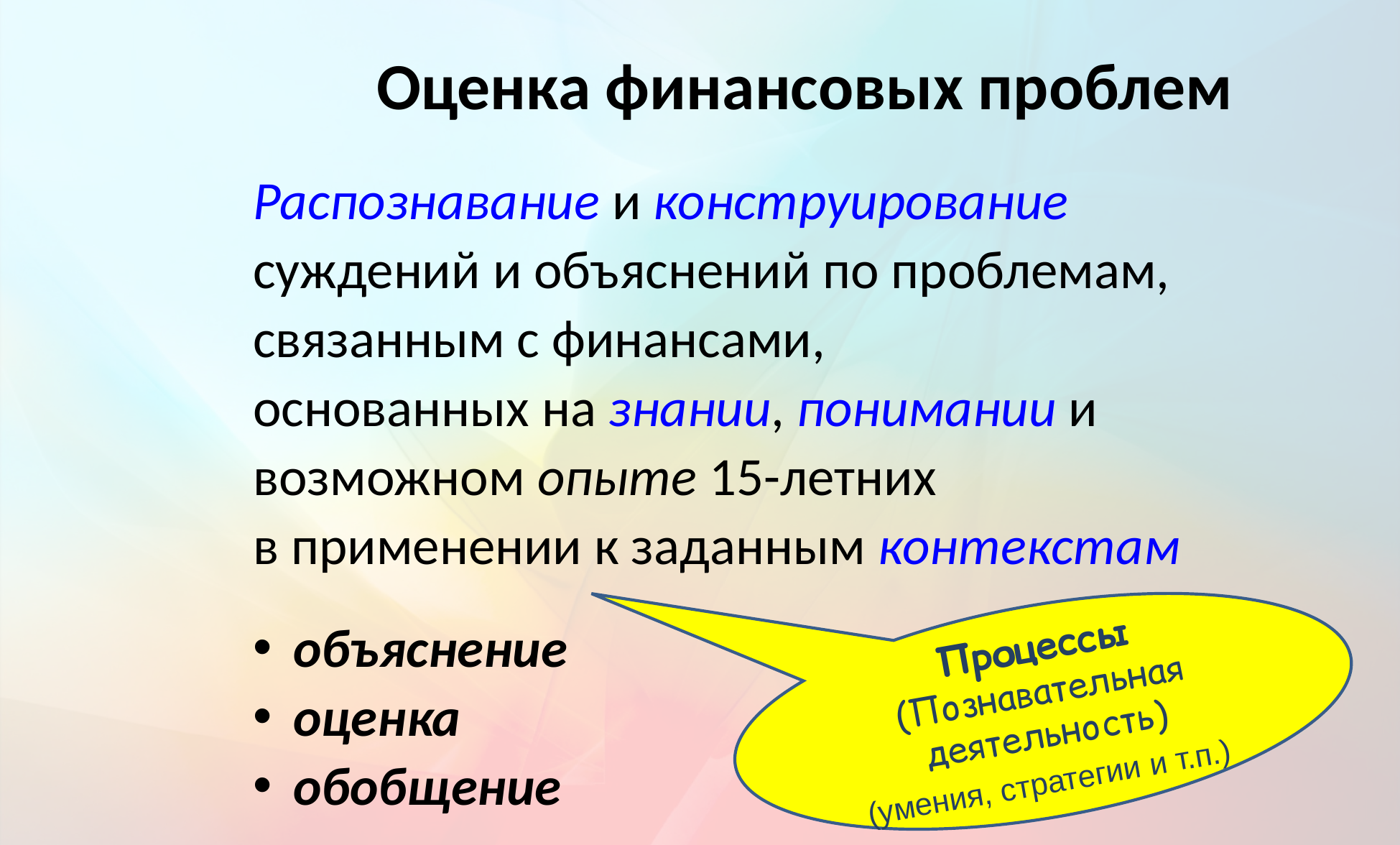

Оценка финансовых проблем
Распознавание и конструирование
суждений и объяснений по проблемам,
связанным с финансами,
основанных на знании, понимании и
возможном опыте 15-летних
в применении к заданным контекстам

объяснение
оценка
обобщение

Процессы
(Познавательная деятельность)
(умения, стратегии и т.п.)